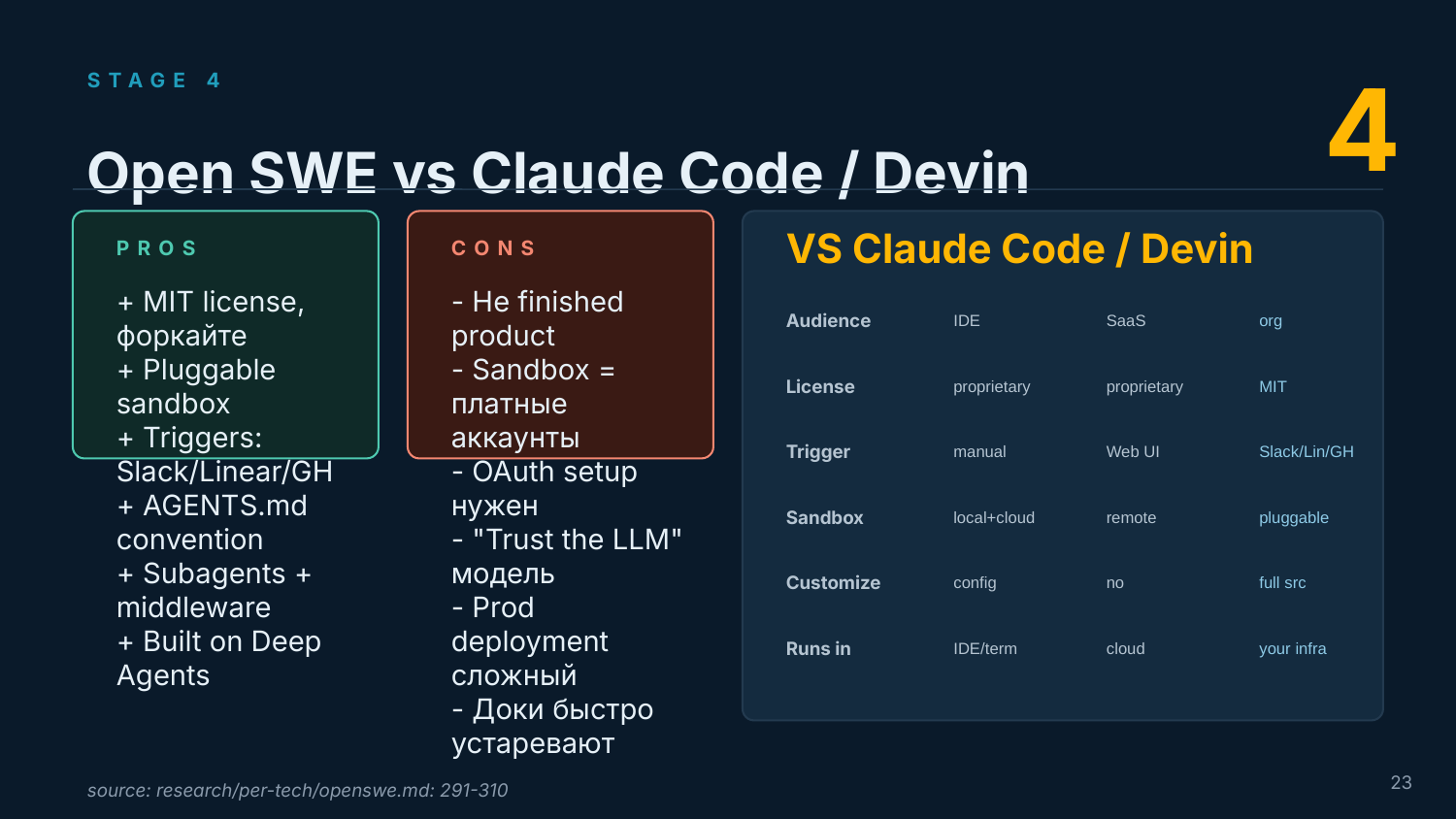

4
STAGE 4
Open SWE vs Claude Code / Devin

PROS
CONS
VS Claude Code / Devin
+ MIT license, форкайте
+ Pluggable sandbox
+ Triggers: Slack/Linear/GH
+ AGENTS.md convention
+ Subagents + middleware
+ Built on Deep Agents

- Не finished product
- Sandbox = платные аккаунты
- OAuth setup нужен
- "Trust the LLM" модель
- Prod deployment сложный
- Доки быстро устаревают

Audience
IDE
SaaS
org
License
proprietary
proprietary
MIT
Trigger
manual
Web UI
Slack/Lin/GH
Sandbox
local+cloud
remote
pluggable
Customize
config
no
full src
Runs in
IDE/term
cloud
your infra
23
source: research/per-tech/openswe.md: 291-310